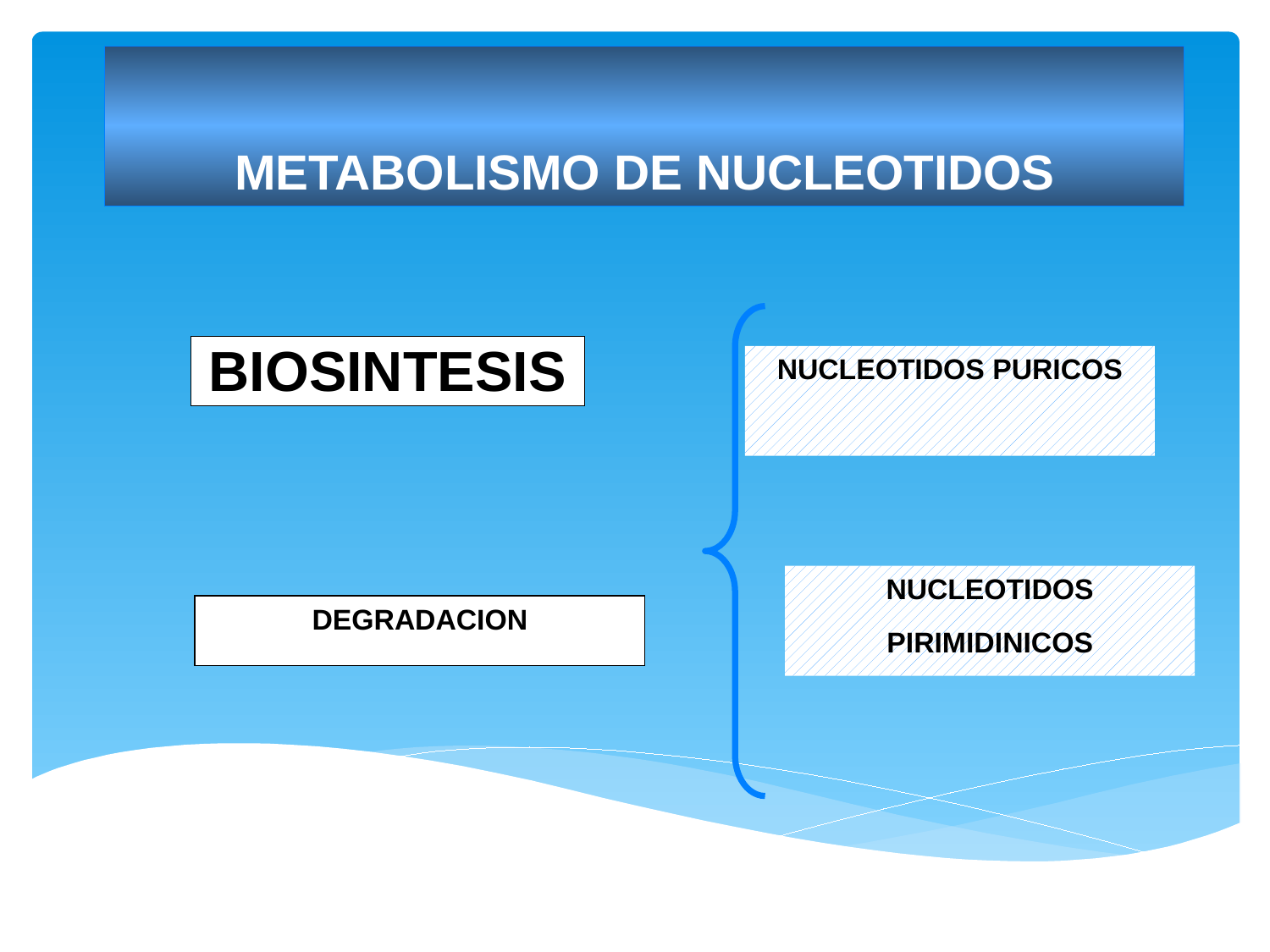

# METABOLISMO DE NUCLEOTIDOS

BIOSINTESIS
NUCLEOTIDOS PURICOS
NUCLEOTIDOS PIRIMIDINICOS
DEGRADACION